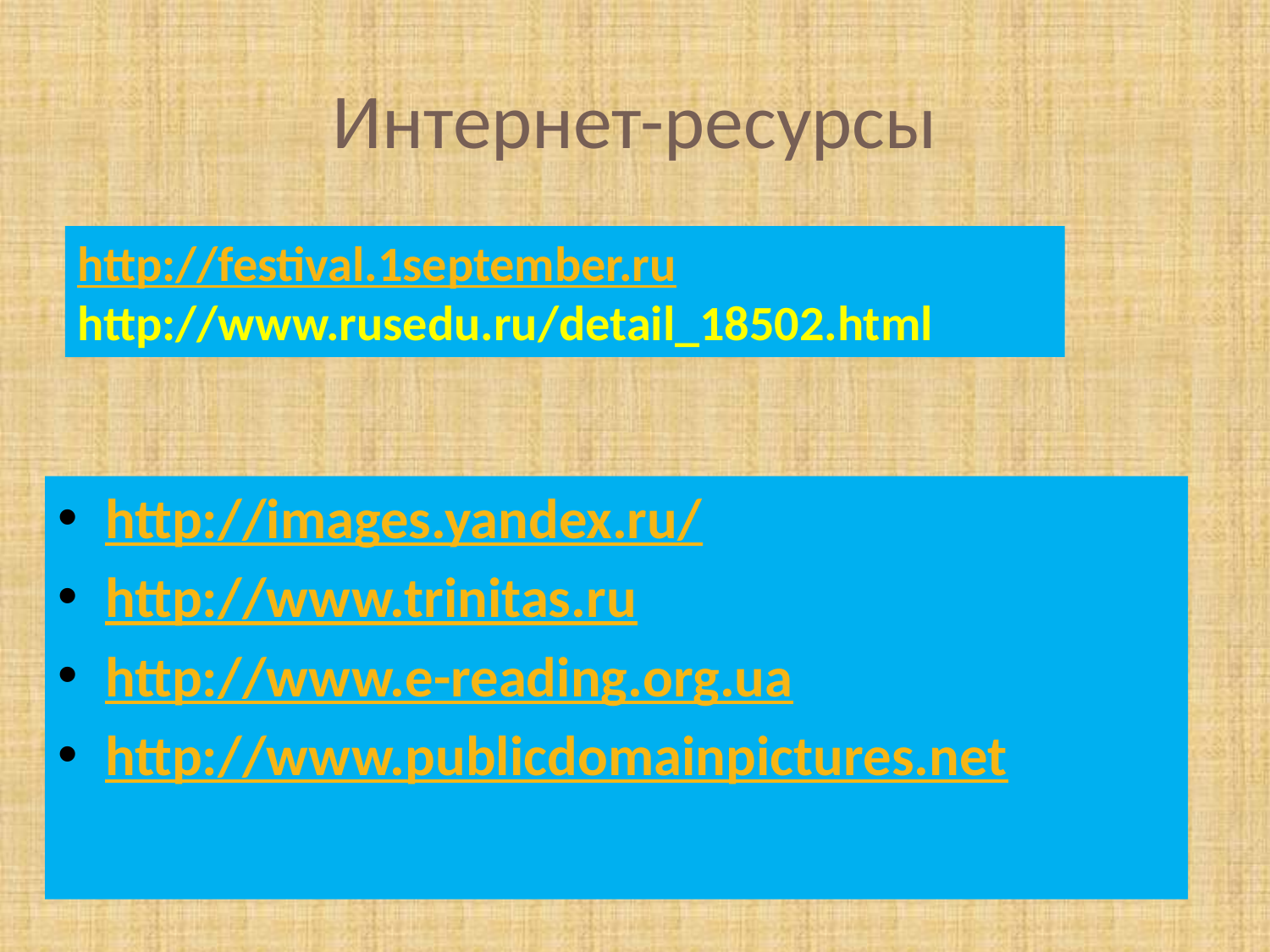

# Интернет-ресурсы
http://festival.1september.ru
http://www.rusedu.ru/detail_18502.html
http://images.yandex.ru/
http://www.trinitas.ru
http://www.e-reading.org.ua
http://www.publicdomainpictures.net
Картинки